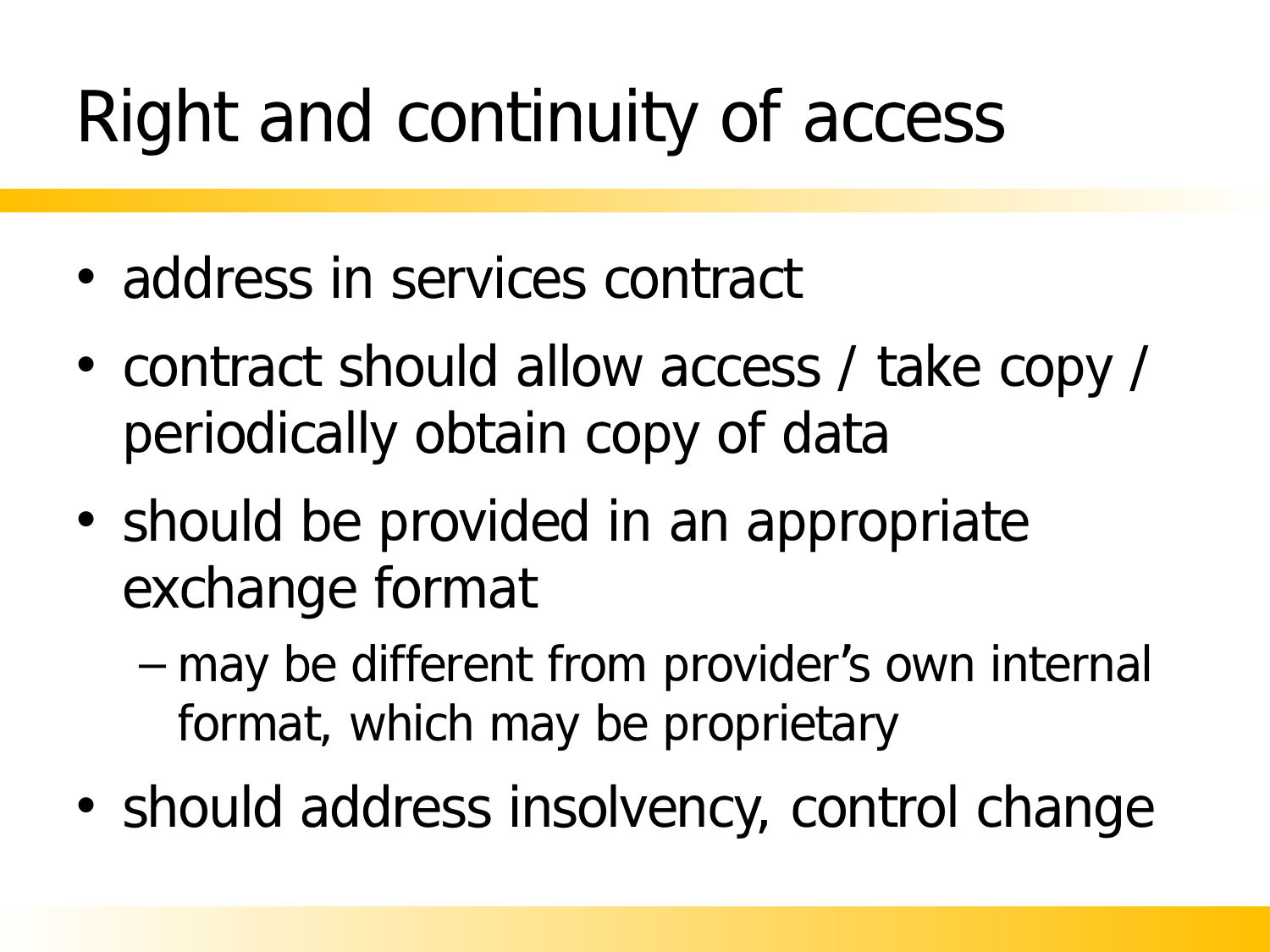

# Right and continuity of access
address in services contract
contract should allow access / take copy / periodically obtain copy of data
should be provided in an appropriate exchange format
may be different from provider’s own internal format, which may be proprietary
should address insolvency, control change